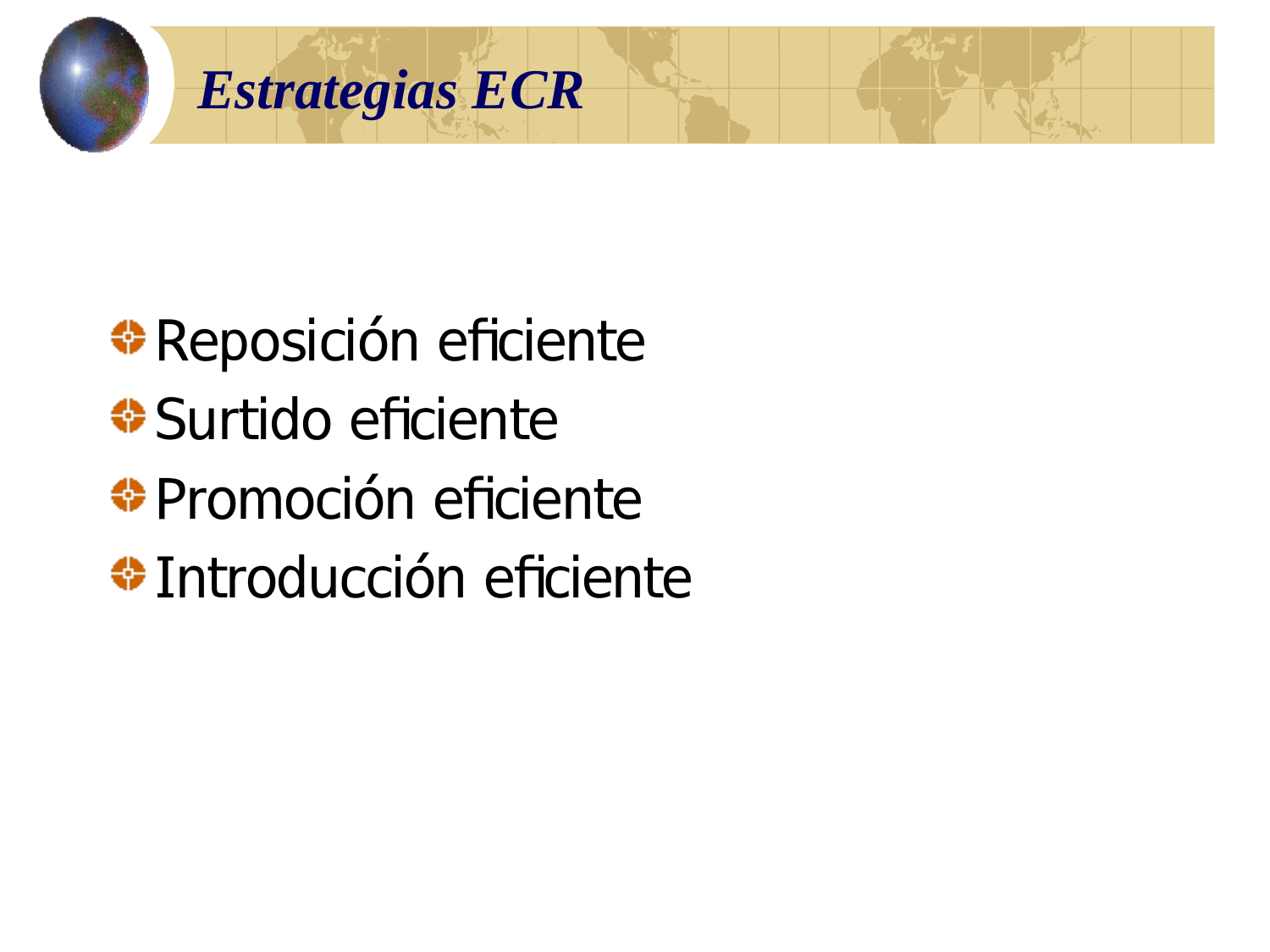

# Estrategias ECR
Reposición eficiente
Surtido eficiente
Promoción eficiente
Introducción eficiente